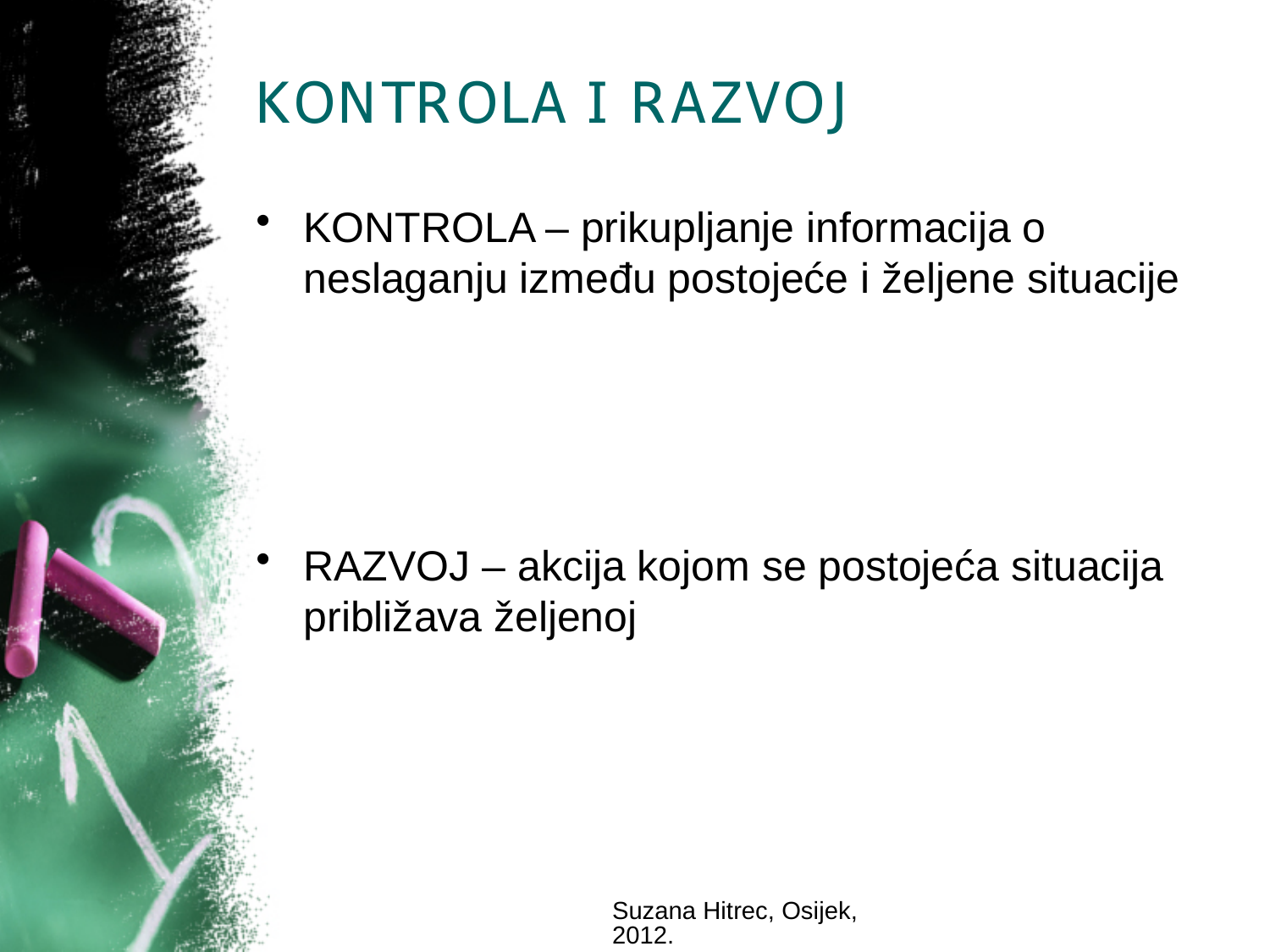

# KONTROLA I RAZVOJ
KONTROLA – prikupljanje informacija o neslaganju između postojeće i željene situacije

RAZVOJ – akcija kojom se postojeća situacija približava željenoj
Suzana Hitrec, Osijek, 2012.